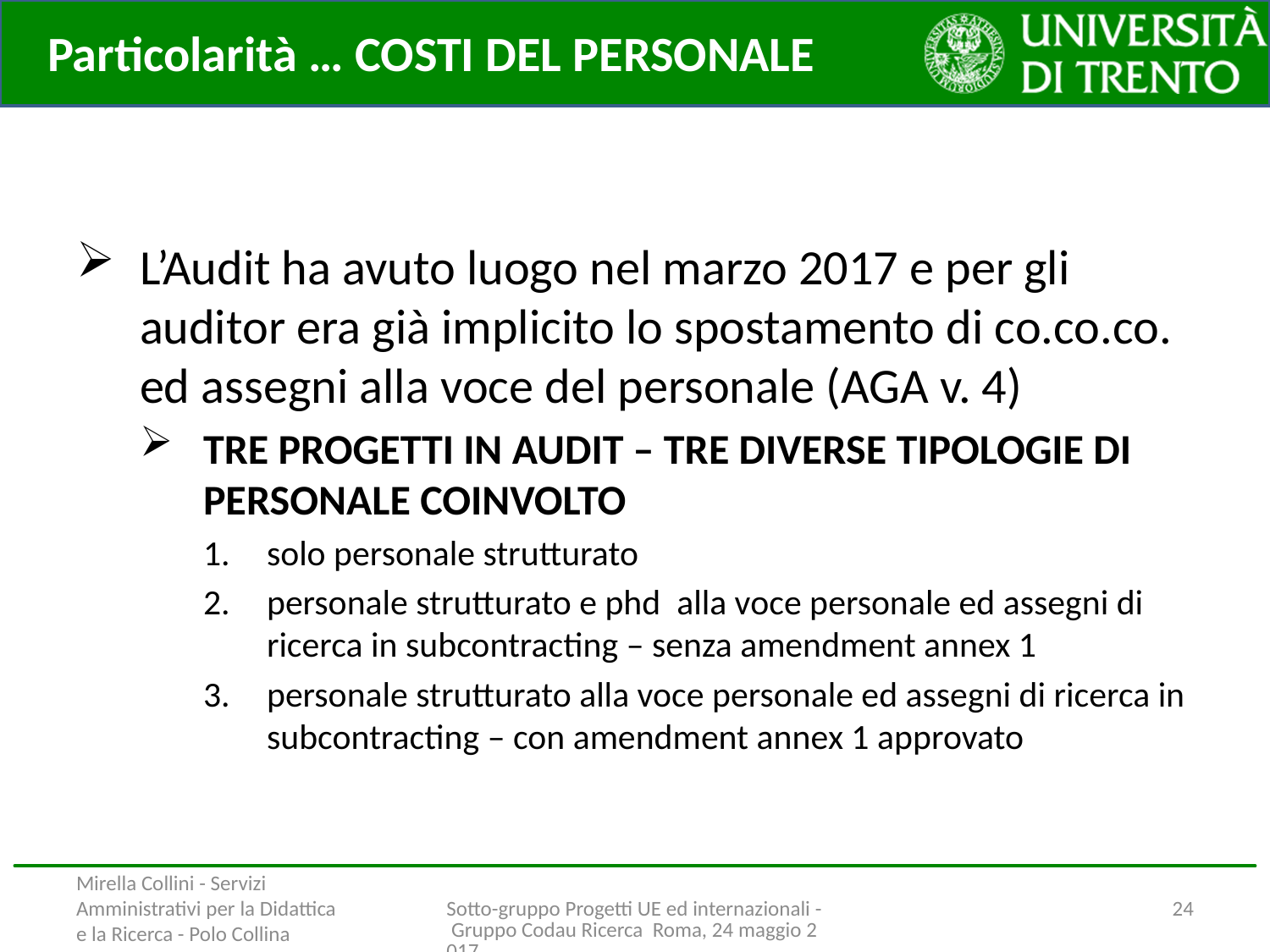

Particolarità … COSTI DEL PERSONALE
L’Audit ha avuto luogo nel marzo 2017 e per gli auditor era già implicito lo spostamento di co.co.co. ed assegni alla voce del personale (AGA v. 4)
TRE PROGETTI IN AUDIT – TRE DIVERSE TIPOLOGIE DI PERSONALE COINVOLTO
solo personale strutturato
personale strutturato e phd  alla voce personale ed assegni di ricerca in subcontracting – senza amendment annex 1
personale strutturato alla voce personale ed assegni di ricerca in subcontracting – con amendment annex 1 approvato
Attenzione all’organizzazione della documentazione
Mirella Collini - Servizi Amministrativi per la Didattica e la Ricerca - Polo Collina
Sotto-gruppo Progetti UE ed internazionali - Gruppo Codau Ricerca  Roma, 24 maggio 2017
24